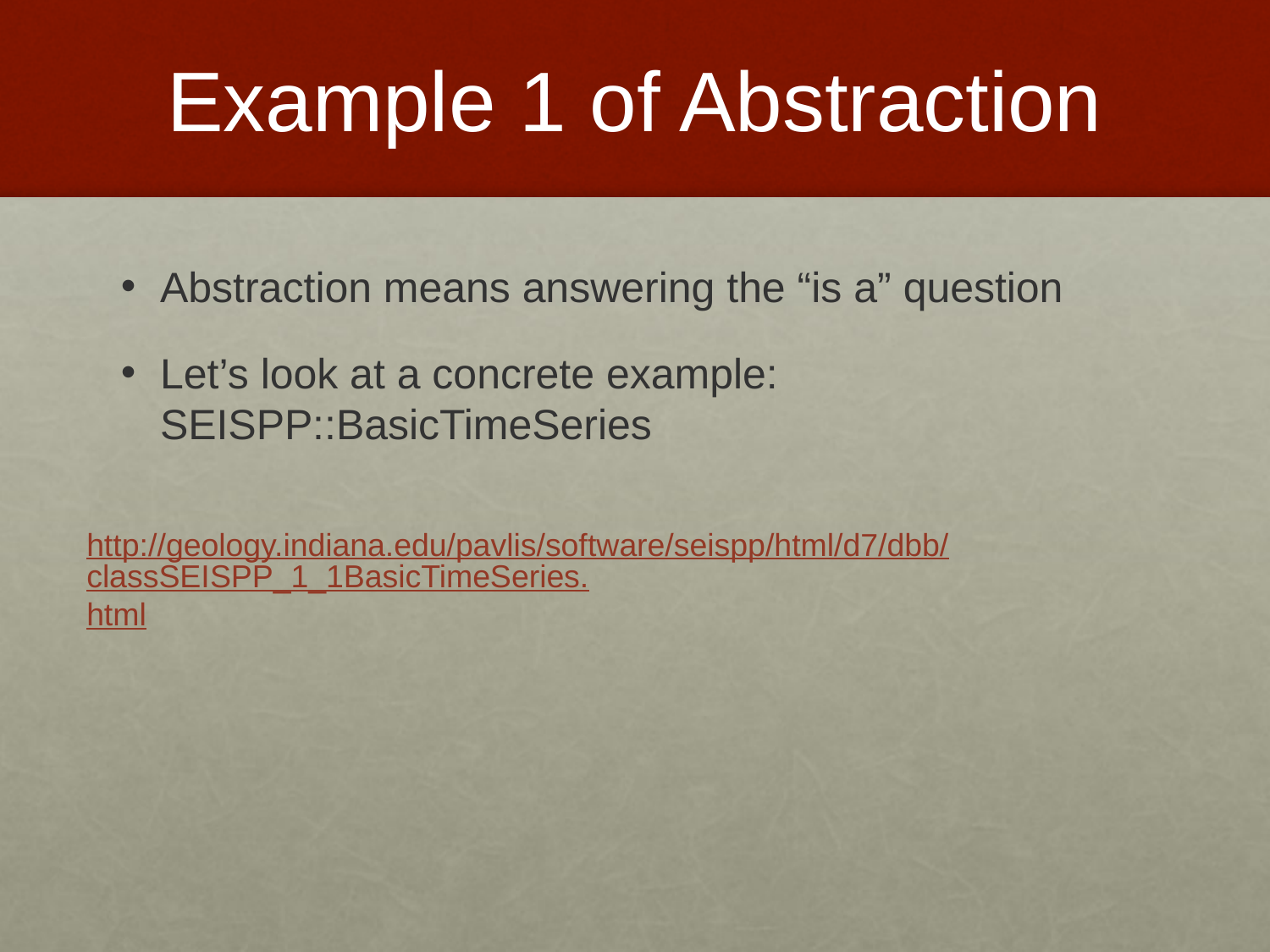

# Example 1 of Abstraction
Abstraction means answering the “is a” question
Let’s look at a concrete example:  SEISPP::BasicTimeSeries
http://geology.indiana.edu/pavlis/software/seispp/html/d7/dbb/classSEISPP_1_1BasicTimeSeries.html